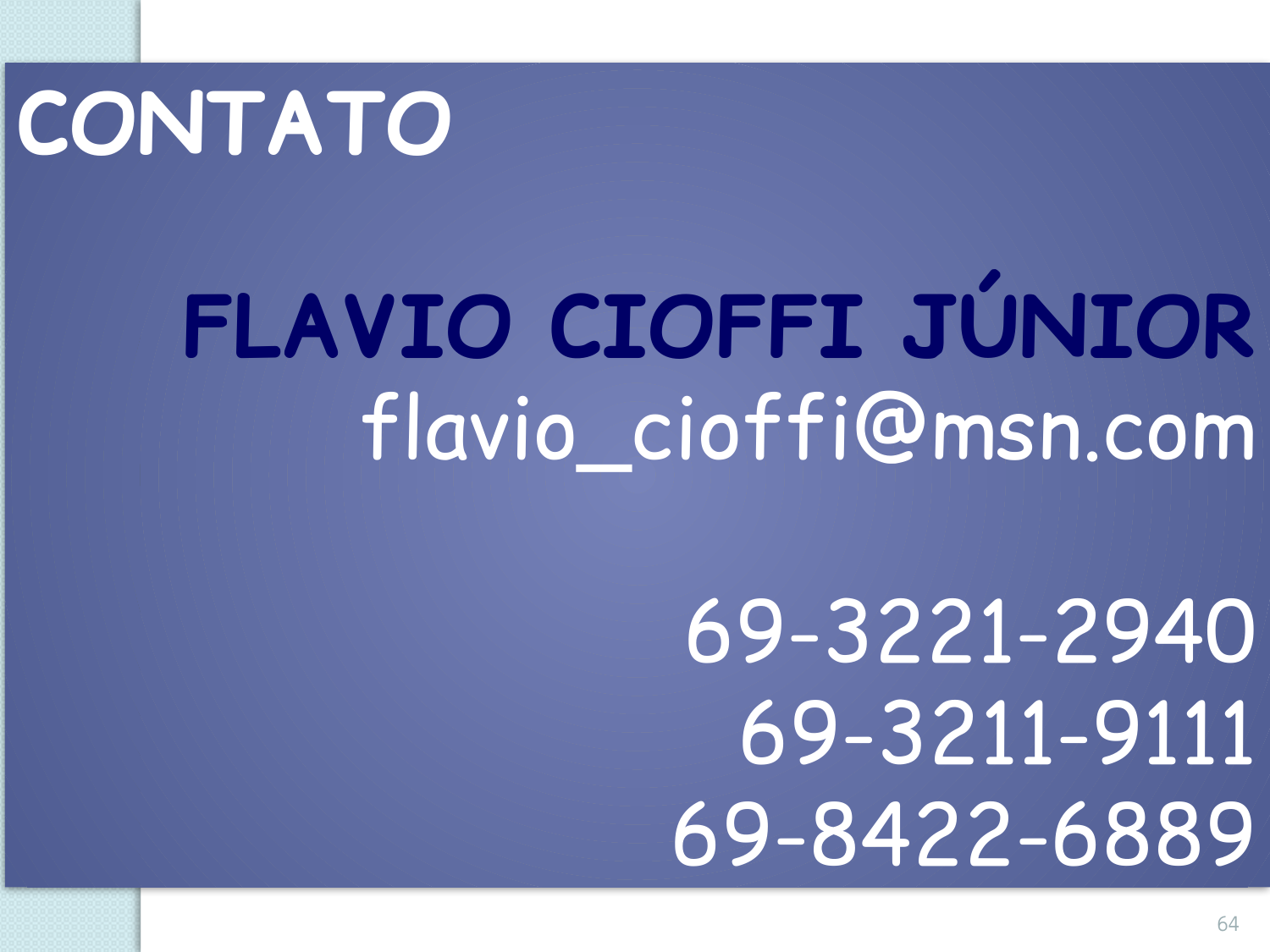

CONTATO

FLAVIO CIOFFI JÚNIOR
flavio_cioffi@msn.com

69-3221-2940
69-3211-9111
69-8422-6889
64